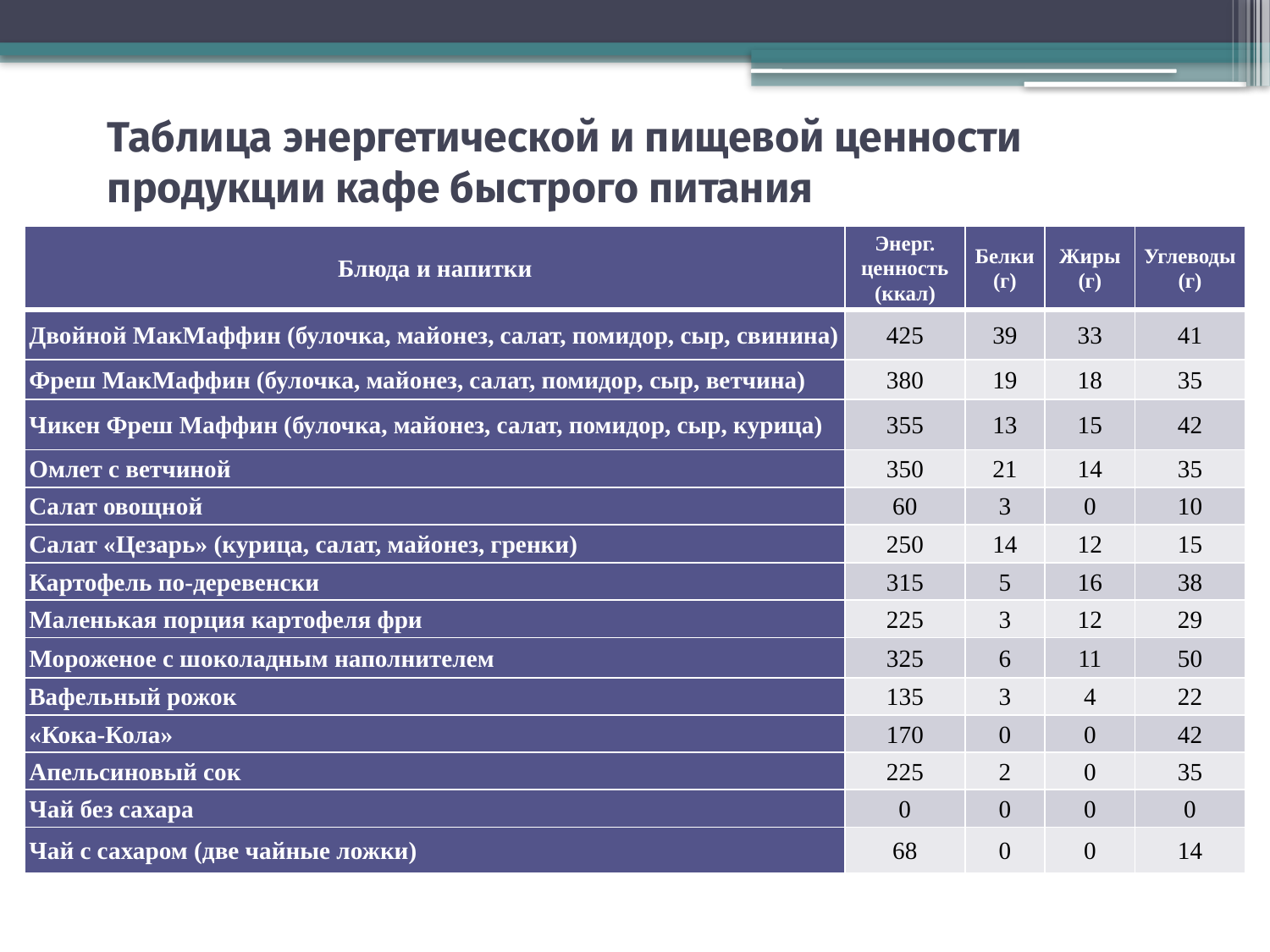

# Таблица энергетической и пищевой ценности продукции кафе быстрого питания
| Блюда и напитки | Энерг. ценность (ккал) | Белки (г) | Жиры (г) | Углеводы (г) |
| --- | --- | --- | --- | --- |
| Двойной МакМаффин (булочка, майонез, салат, помидор, сыр, свинина) | 425 | 39 | 33 | 41 |
| Фреш МакМаффин (булочка, майонез, салат, помидор, сыр, ветчина) | 380 | 19 | 18 | 35 |
| Чикен Фреш Маффин (булочка, майонез, салат, помидор, сыр, курица) | 355 | 13 | 15 | 42 |
| Омлет с ветчиной | 350 | 21 | 14 | 35 |
| Салат овощной | 60 | 3 | 0 | 10 |
| Салат «Цезарь» (курица, салат, майонез, гренки) | 250 | 14 | 12 | 15 |
| Картофель по-деревенски | 315 | 5 | 16 | 38 |
| Маленькая порция картофеля фри | 225 | 3 | 12 | 29 |
| Мороженое с шоколадным наполнителем | 325 | 6 | 11 | 50 |
| Вафельный рожок | 135 | 3 | 4 | 22 |
| «Кока-Кола» | 170 | 0 | 0 | 42 |
| Апельсиновый сок | 225 | 2 | 0 | 35 |
| Чай без сахара | 0 | 0 | 0 | 0 |
| Чай с сахаром (две чайные ложки) | 68 | 0 | 0 | 14 |